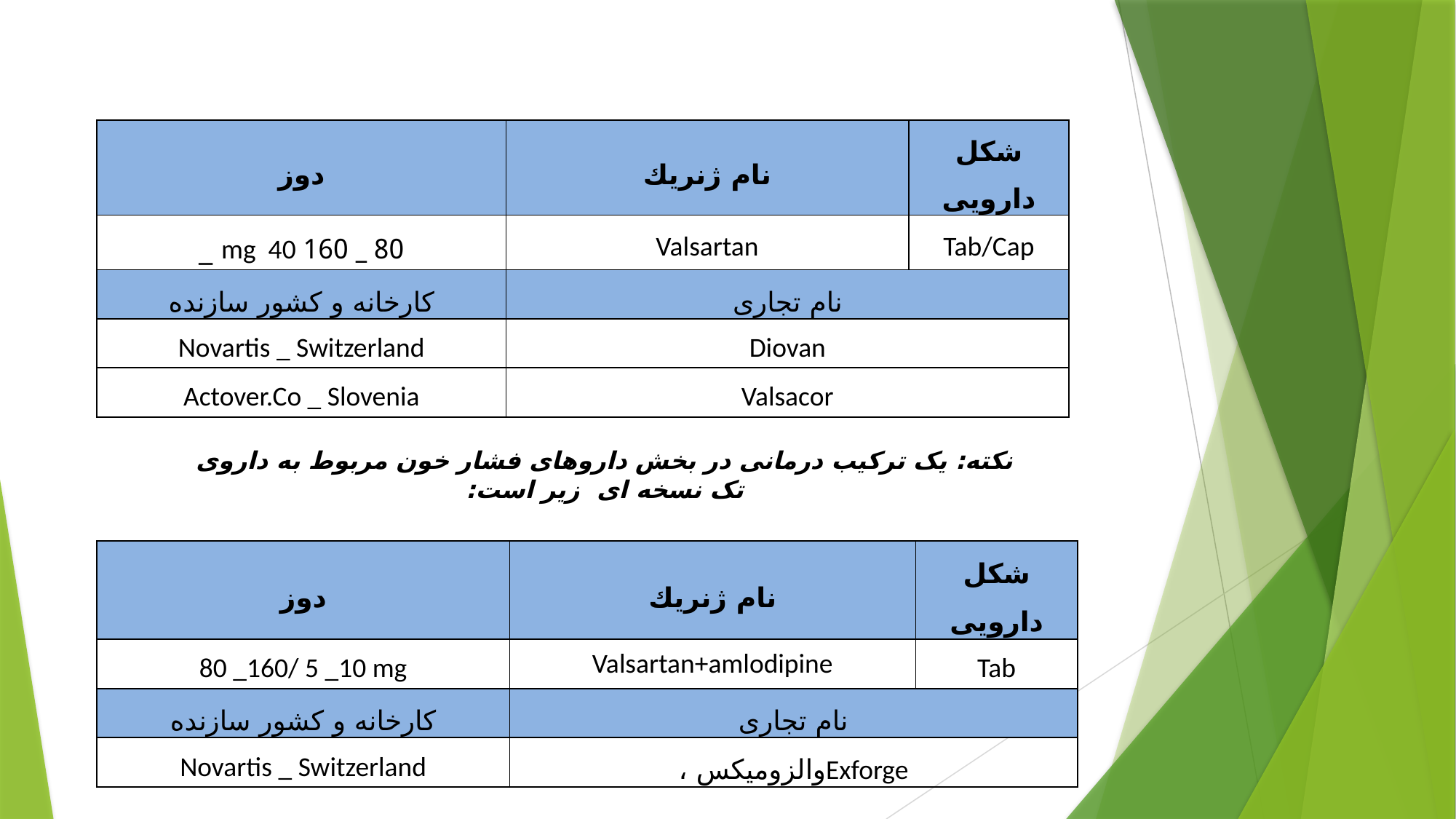

| دوز | نام ژنريك | شکل دارویی |
| --- | --- | --- |
| 80 \_ 160 mg 40 \_ | Valsartan | Tab/Cap |
| کارخانه و کشور سازنده | نام تجاری |  |
| Novartis \_ Switzerland | Diovan |  |
| Actover.Co \_ Slovenia | Valsacor |  |
نکته: یک ترکیب درمانی در بخش داروهای فشار خون مربوط به داروی تک نسخه ای  زیر است:
| دوز | نام ژنريك | شکل دارویی |
| --- | --- | --- |
| 80 \_160/ 5 \_10 mg | Valsartan+amlodipine | Tab |
| کارخانه و کشور سازنده | نام تجاری |  |
| Novartis \_ Switzerland | ، والزومیکسExforge |  |